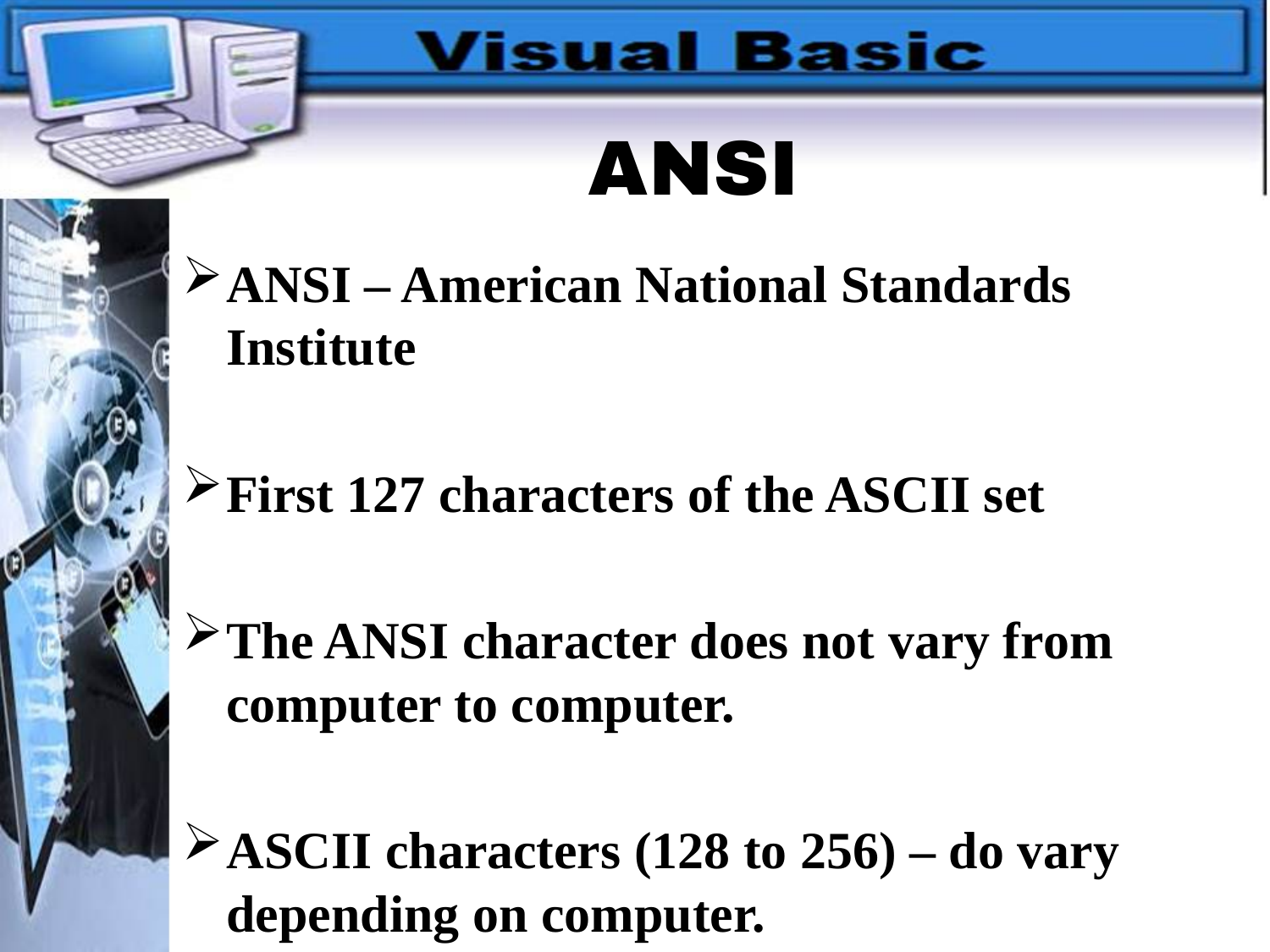

# ANSI
ANSI – American National Standards Institute

First 127 characters of the ASCII set

The ANSI character does not vary from computer to computer.

ASCII characters (128 to 256) – do vary depending on computer.